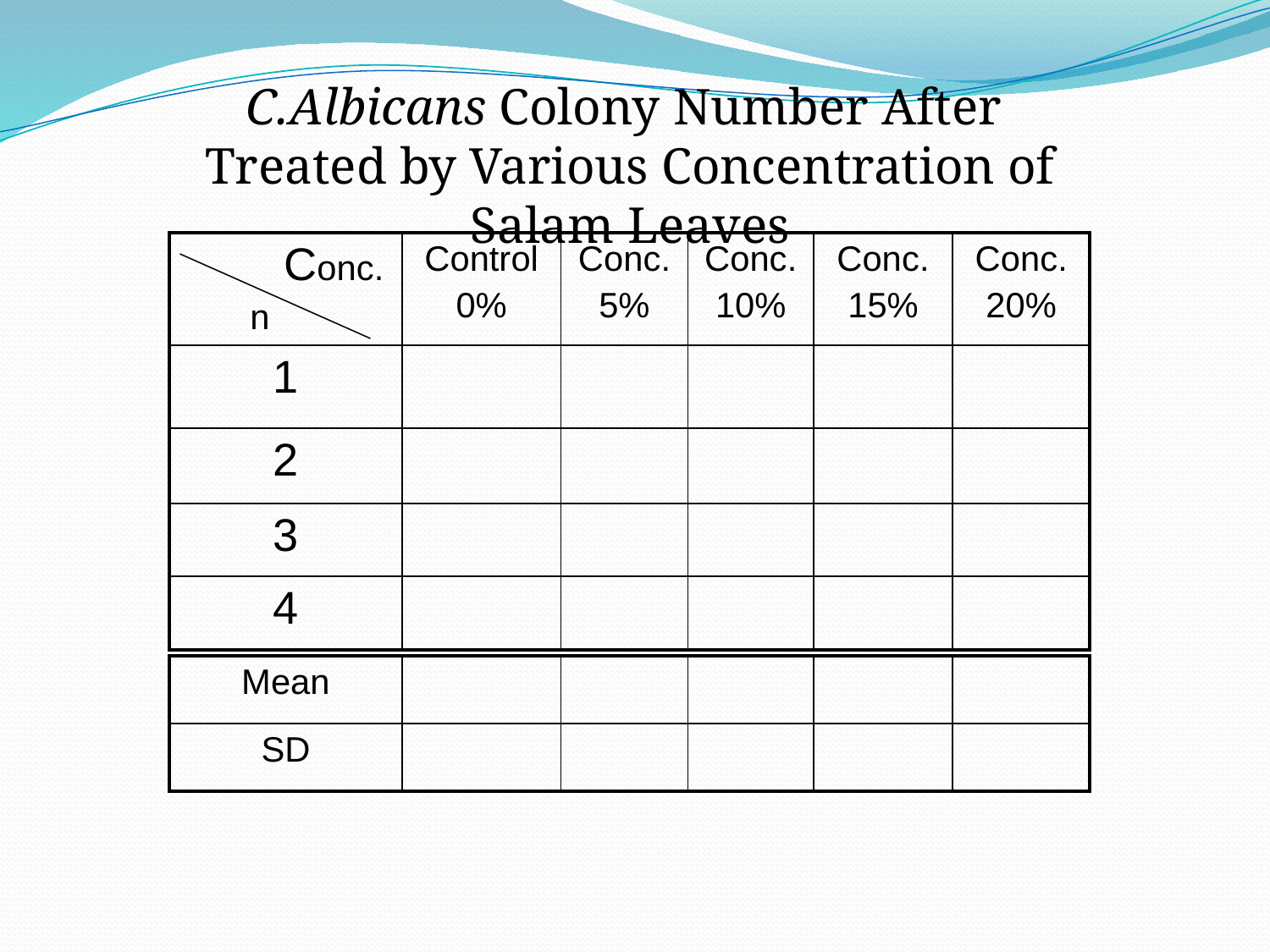

C.Albicans Colony Number After  Treated by Various Concentration of Salam Leaves

| Conc. n | Control 0% | Conc. 5% | Conc. 10% | Conc. 15% | Conc. 20% |
| --- | --- | --- | --- | --- | --- |
| 1 |  |  |  |  |  |
| 2 |  |  |  |  |  |
| 3 |  |  |  |  |  |
| 4 |  |  |  |  |  |

| Mean |  |  |  |  |  |
| --- | --- | --- | --- | --- | --- |
| SD |  |  |  |  |  |